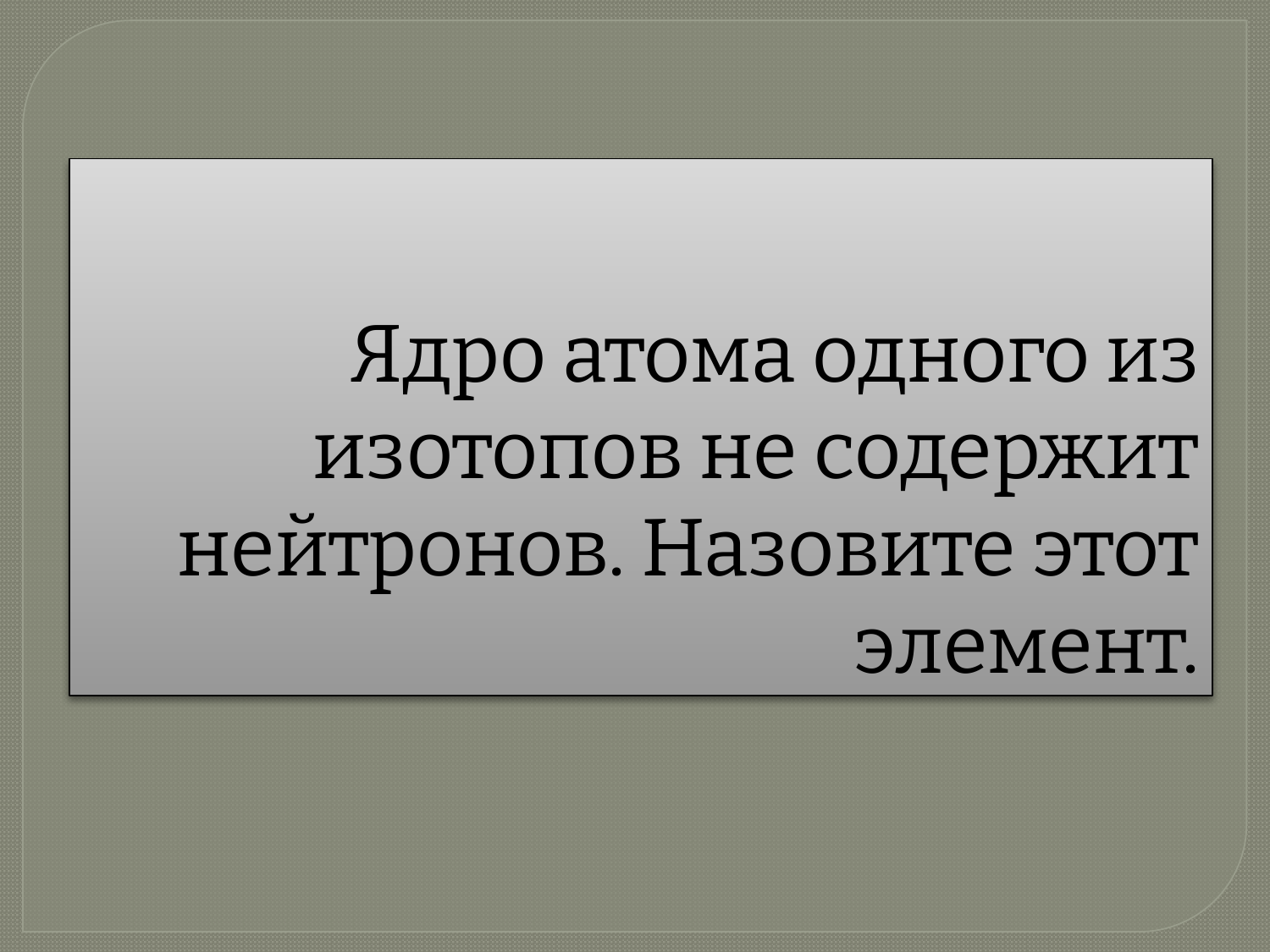

# Ядро атома одного из изотопов не содержит нейтронов. Назовите этот элемент.